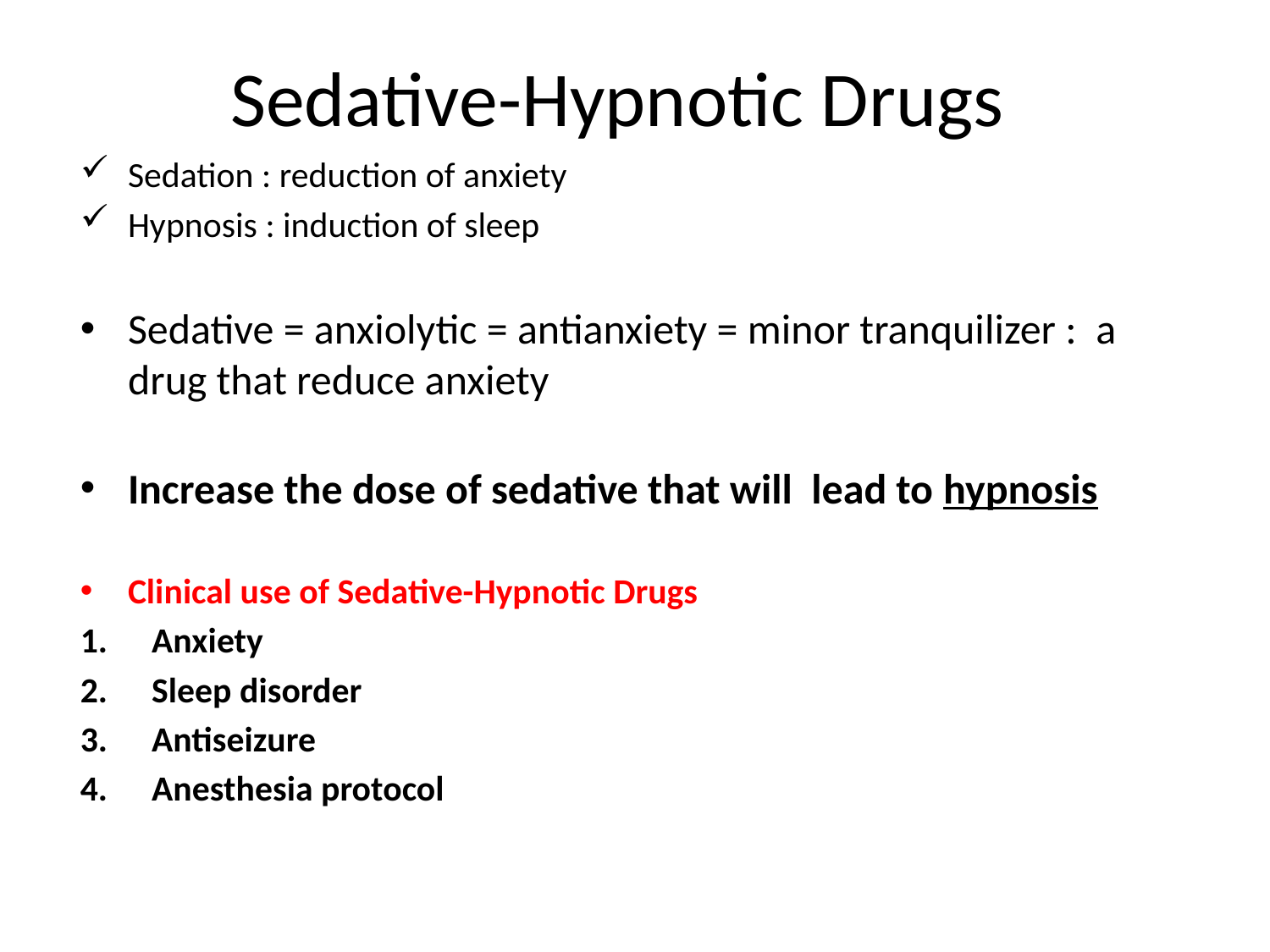

# Sedative-Hypnotic Drugs
Sedation : reduction of anxiety
Hypnosis : induction of sleep

Sedative = anxiolytic = antianxiety = minor tranquilizer :  a drug that reduce anxiety

Increase the dose of sedative that will  lead to hypnosis

Clinical use of Sedative-Hypnotic Drugs
Anxiety
Sleep disorder
Antiseizure
Anesthesia protocol